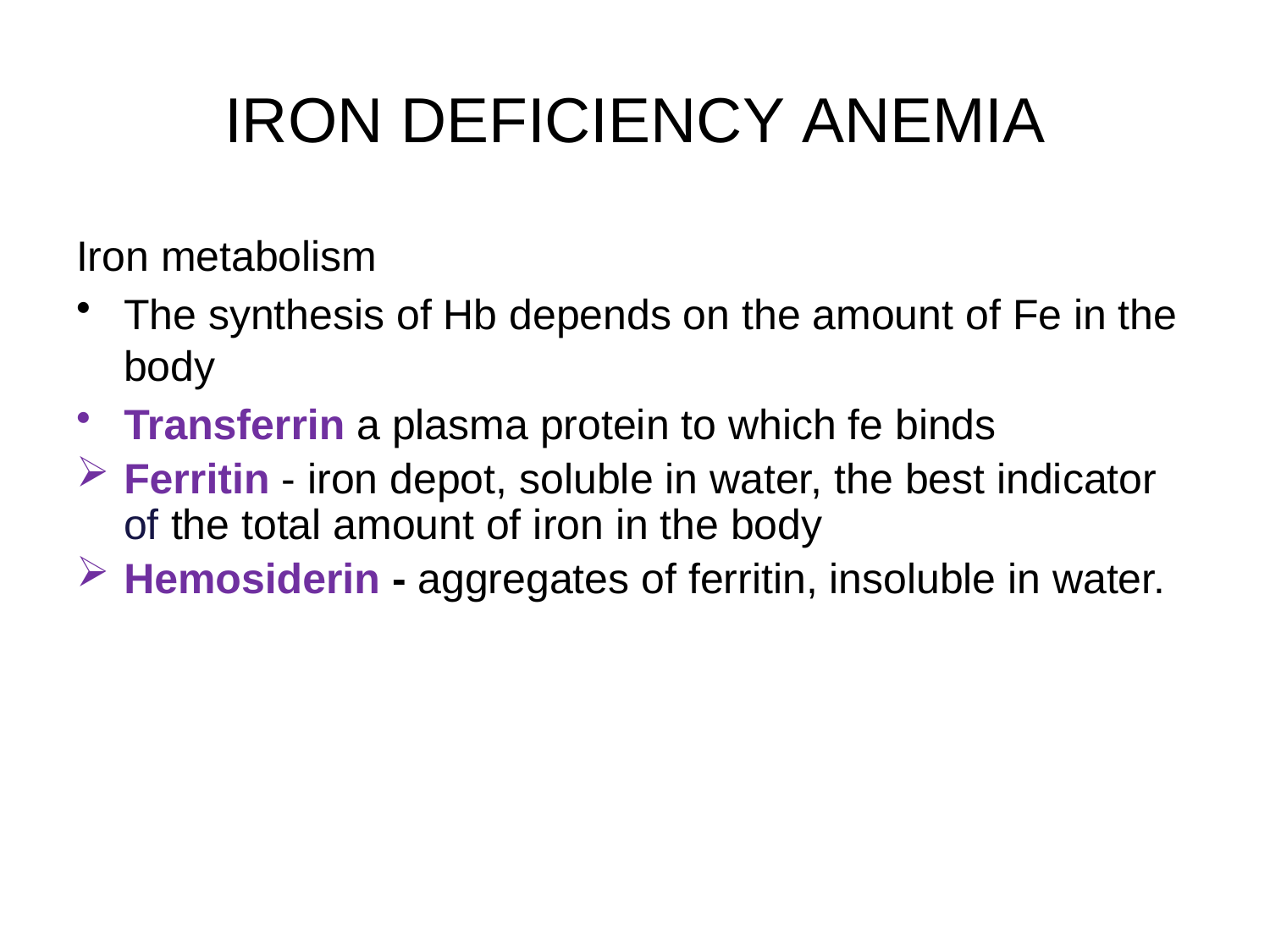

# IRON DEFICIENCY ANEMIA
Iron metabolism
The synthesis of Hb depends on the amount of Fe in the body
Transferrin a plasma protein to which fe binds
Ferritin - iron depot, soluble in water, the best indicator of the total amount of iron in the body
Hemosiderin - aggregates of ferritin, insoluble in water.